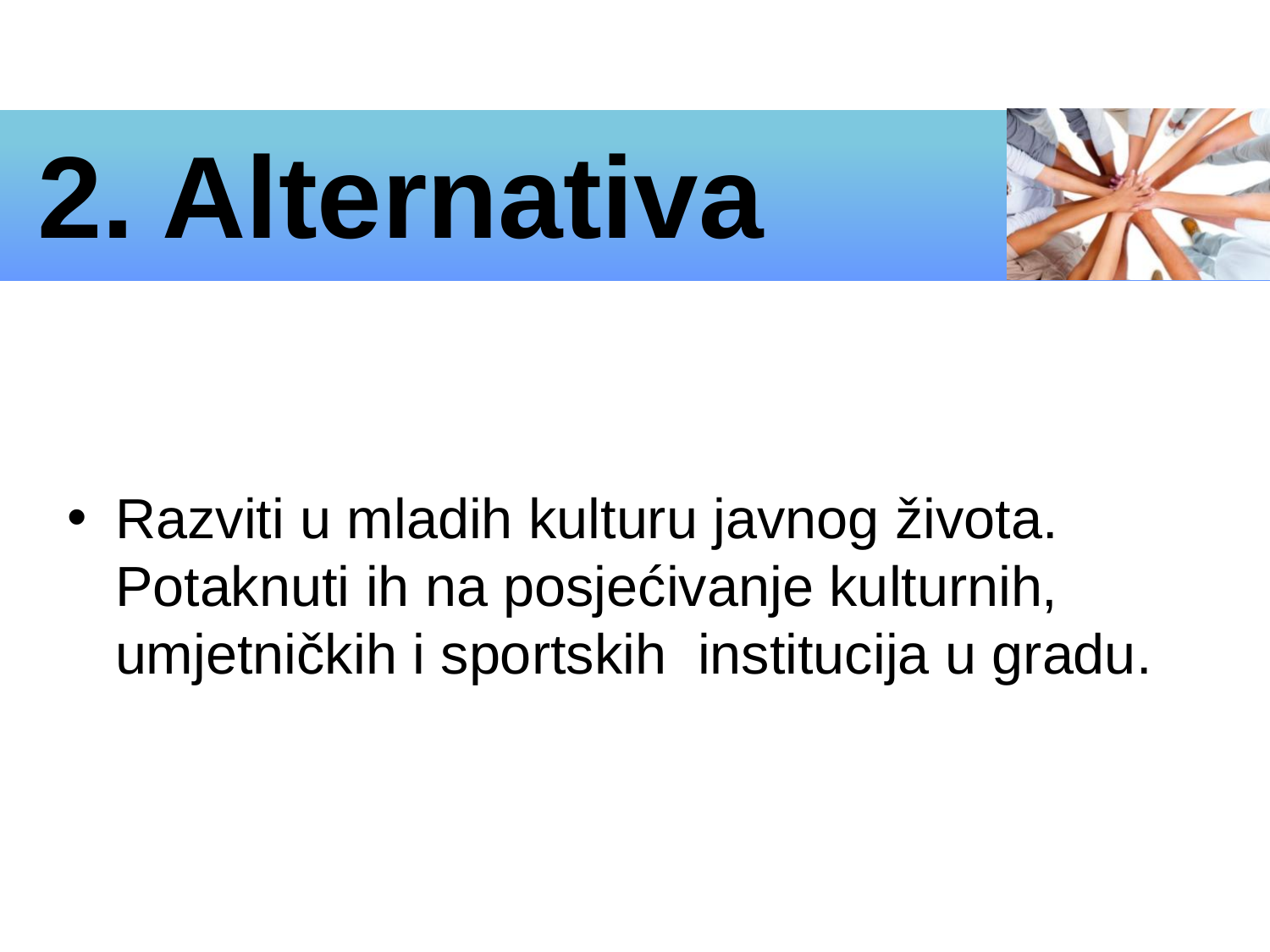

# 2. Alternativa
Razviti u mladih kulturu javnog života. Potaknuti ih na posjećivanje kulturnih, umjetničkih i sportskih  institucija u gradu.